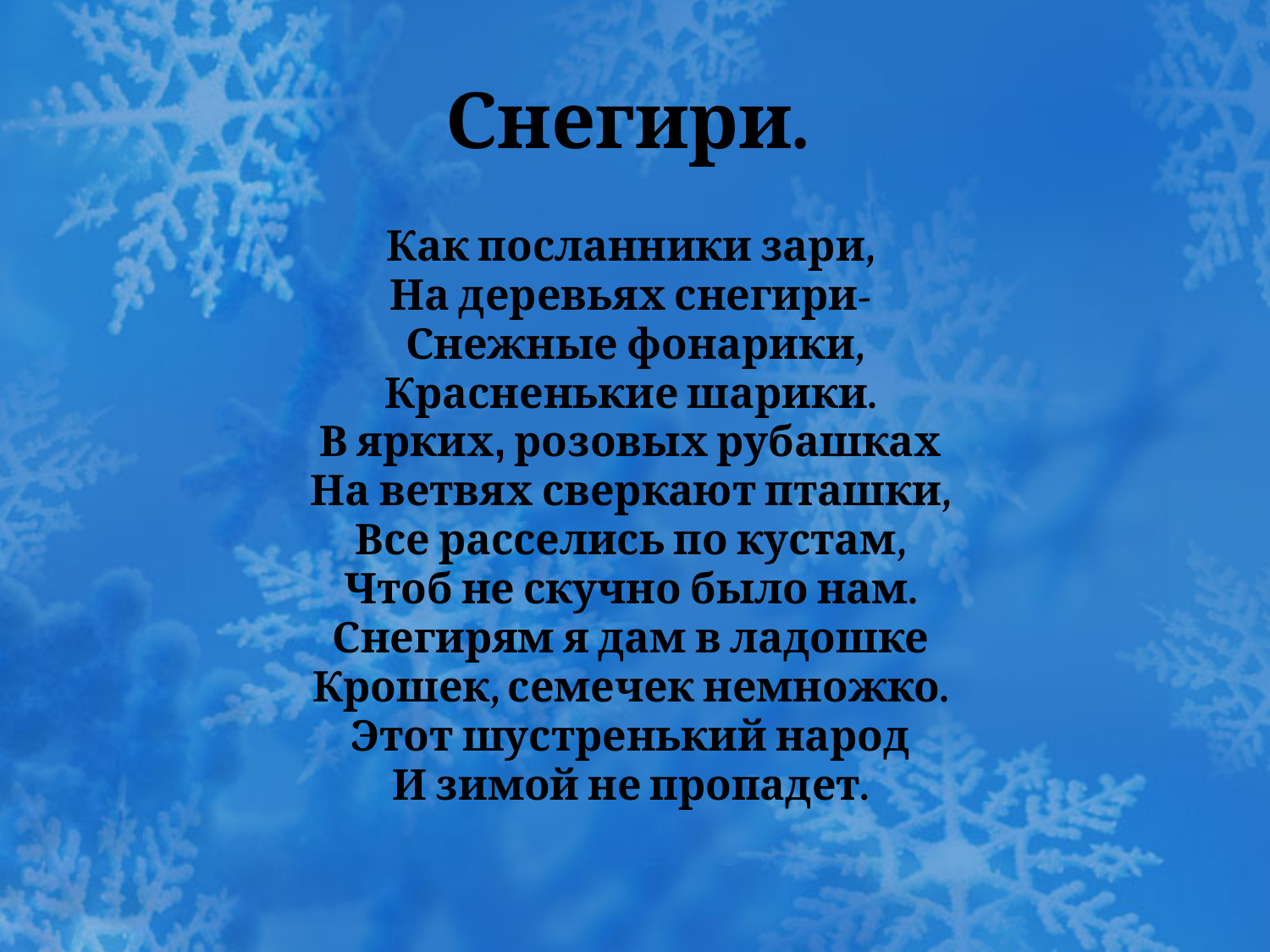

# Снегири.
Как посланники зари,
На деревьях снегири-
Снежные фонарики,
Красненькие шарики.
В ярких, розовых рубашках
На ветвях сверкают пташки,
Все расселись по кустам,
Чтоб не скучно было нам.
Снегирям я дам в ладошке
Крошек, семечек немножко.
Этот шустренький народ
И зимой не пропадет.